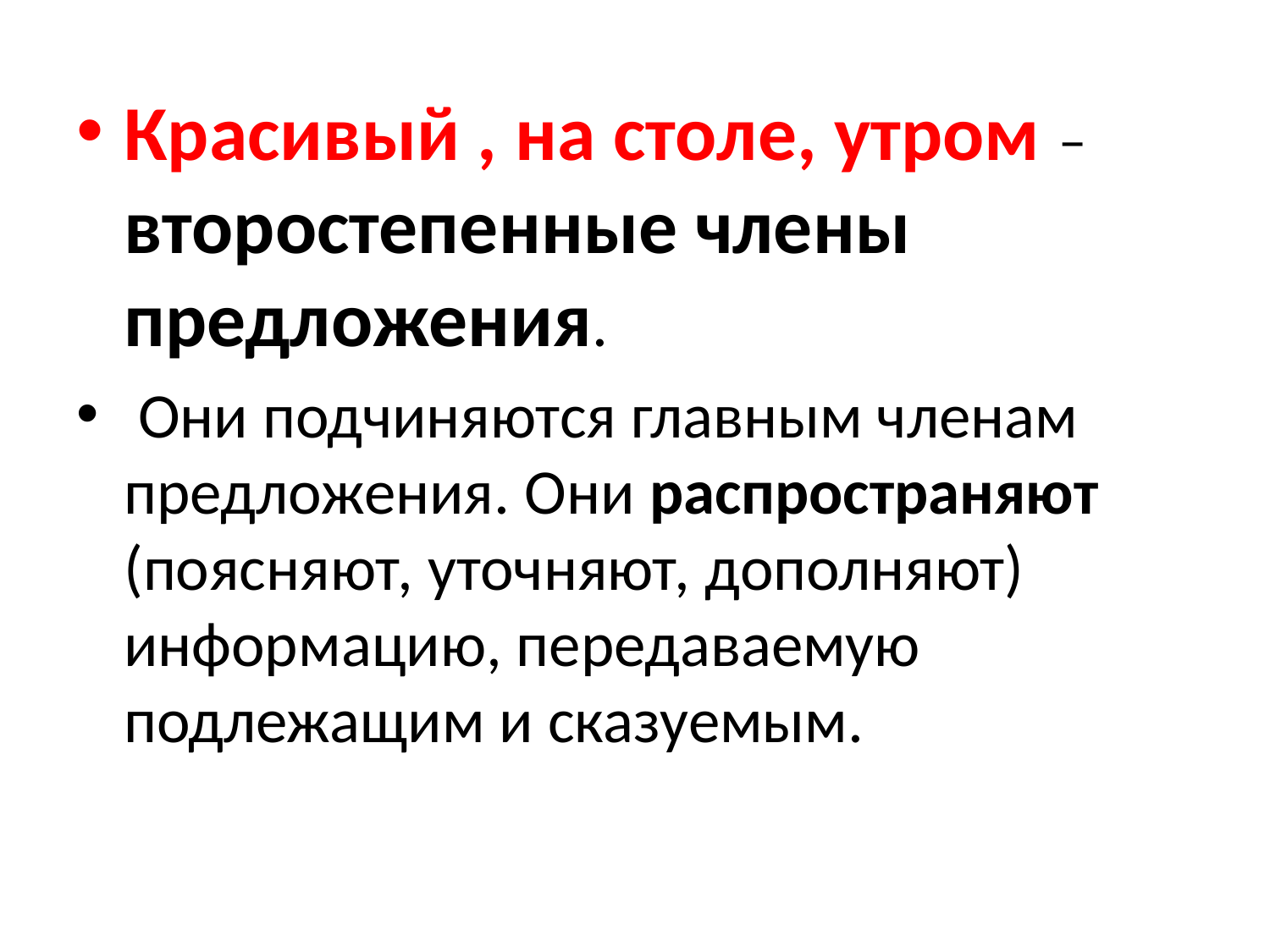

#
Красивый , на столе, утром – второстепенные члены предложения.
 Они подчиняются главным членам предложения. Они распространяют (поясняют, уточняют, дополняют) информацию, передаваемую подлежащим и сказуемым.